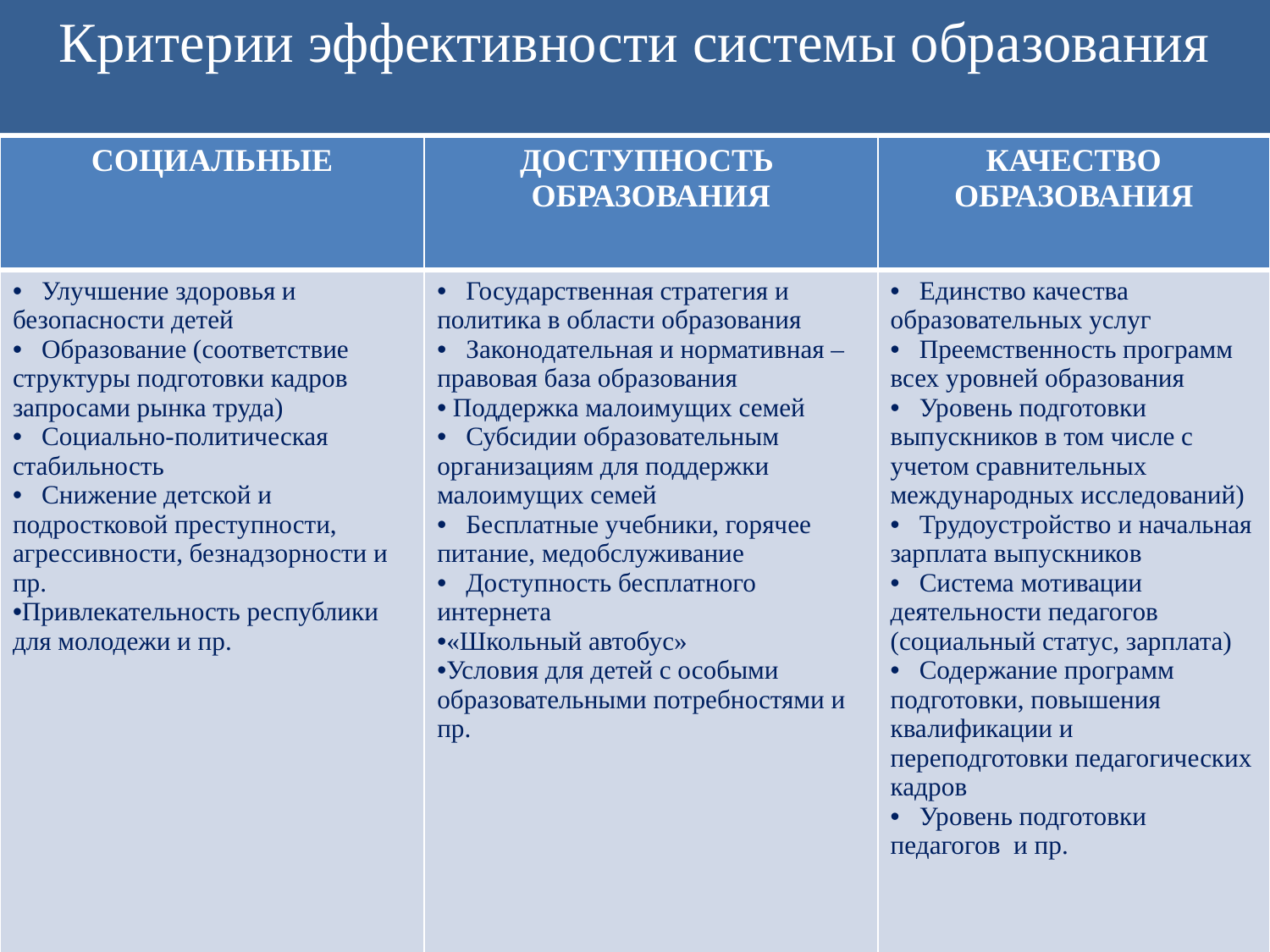

Критерии эффективности системы образования

| СОЦИАЛЬНЫЕ | ДОСТУПНОСТЬ ОБРАЗОВАНИЯ | КАЧЕСТВО ОБРАЗОВАНИЯ |
| --- | --- | --- |
| Улучшение здоровья и безопасности детей Образование (соответствие структуры подготовки кадров запросами рынка труда) Социально-политическая стабильность Снижение детской и подростковой преступности, агрессивности, безнадзорности и пр. Привлекательность республики для молодежи и пр. | Государственная стратегия и политика в области образования Законодательная и нормативная – правовая база образования Поддержка малоимущих семей Субсидии образовательным организациям для поддержки малоимущих семей Бесплатные учебники, горячее питание, медобслуживание Доступность бесплатного интернета «Школьный автобус» Условия для детей с особыми образовательными потребностями и пр. | Единство качества образовательных услуг Преемственность программ всех уровней образования Уровень подготовки выпускников в том числе с учетом сравнительных международных исследований) Трудоустройство и начальная зарплата выпускников Система мотивации деятельности педагогов (социальный статус, зарплата) Содержание программ подготовки, повышения квалификации и переподготовки педагогических кадров Уровень подготовки педагогов и пр. |

15